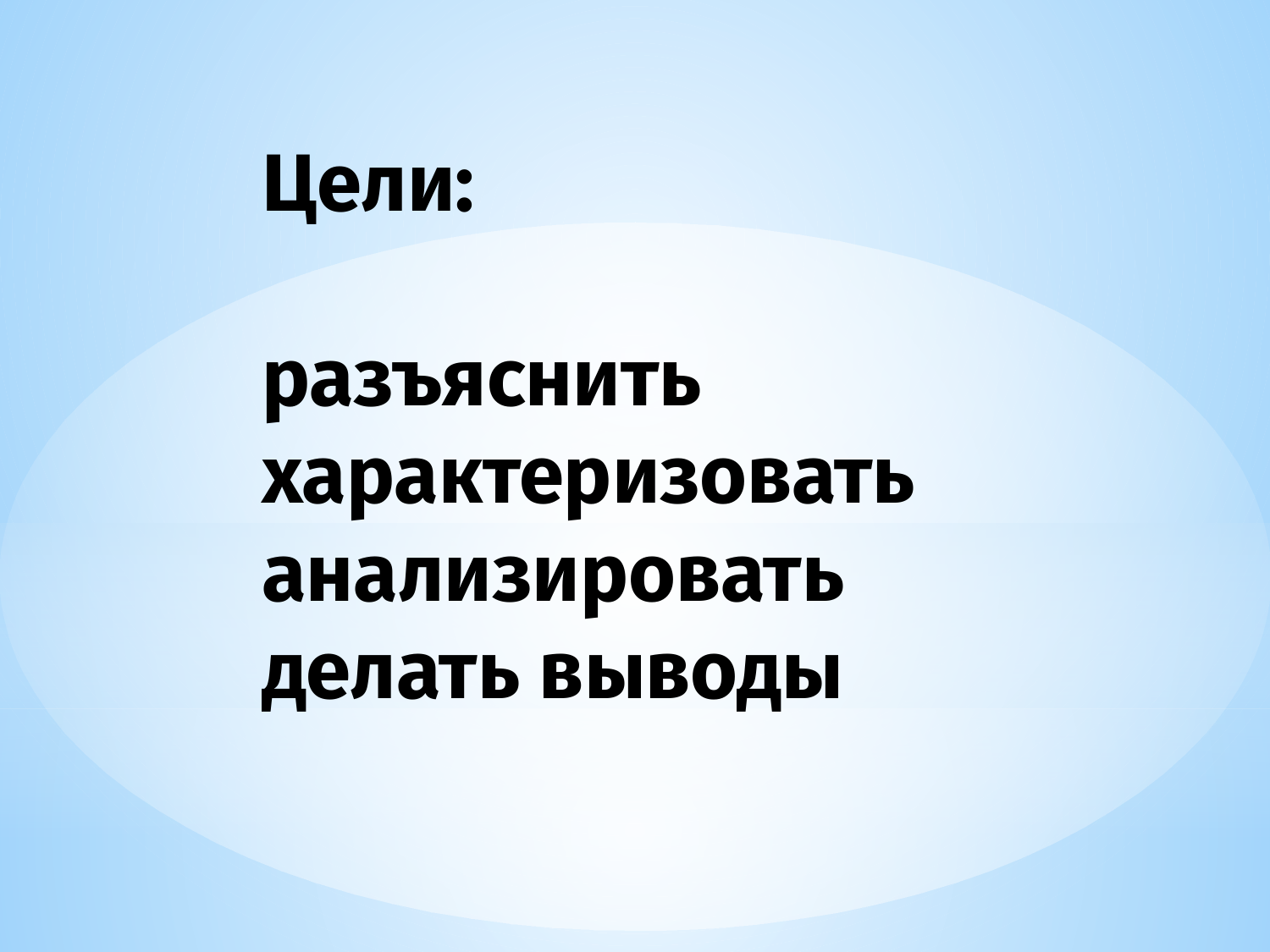

# Цели: разъяснить характеризовать анализировать делать выводы